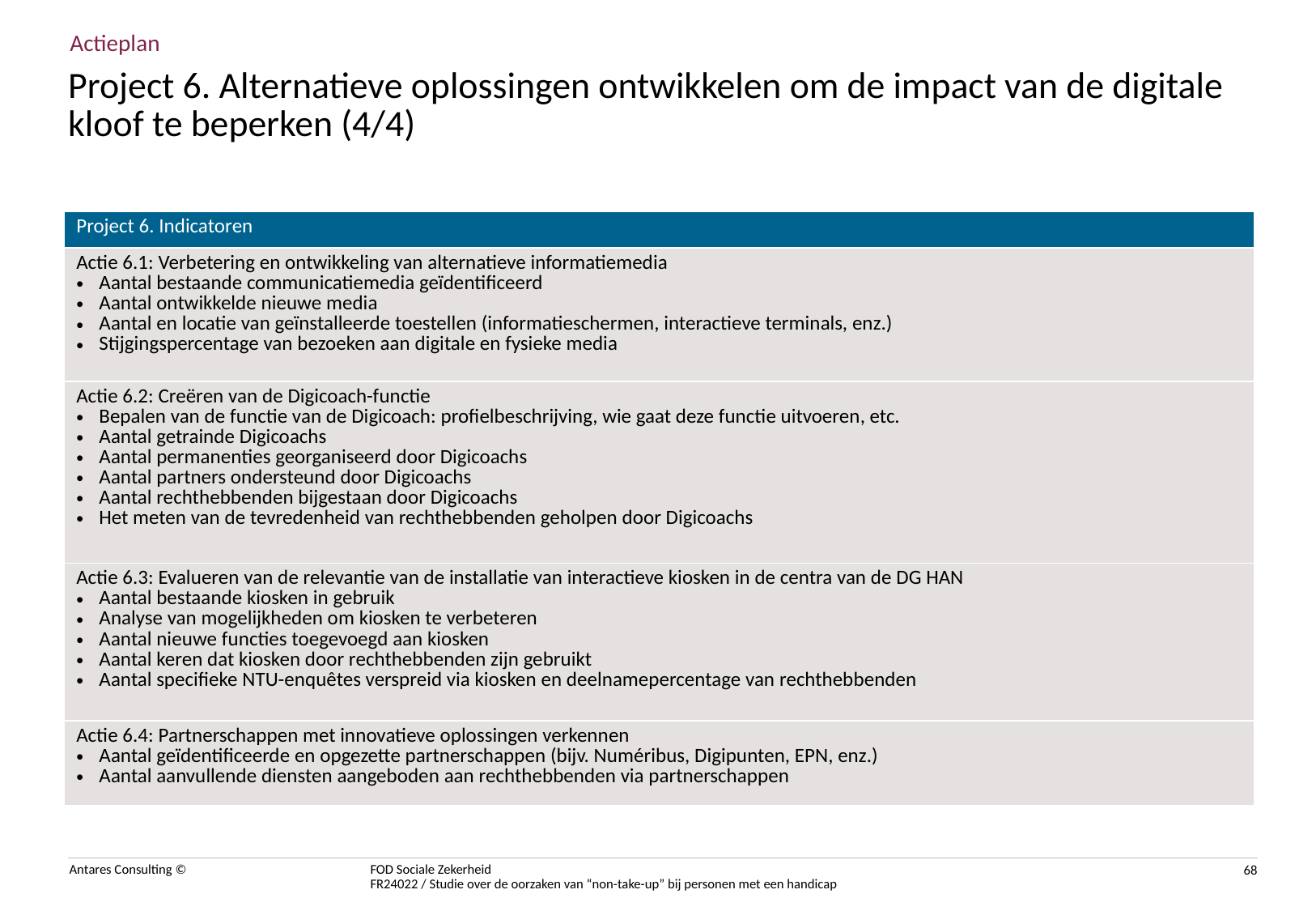

Actieplan
# Project 6. Alternatieve oplossingen ontwikkelen om de impact van de digitale kloof te beperken (4/4)
| Project 6. Indicatoren |
| --- |
| Actie 6.1: Verbetering en ontwikkeling van alternatieve informatiemedia Aantal bestaande communicatiemedia geïdentificeerd Aantal ontwikkelde nieuwe media Aantal en locatie van geïnstalleerde toestellen (informatieschermen, interactieve terminals, enz.) Stijgingspercentage van bezoeken aan digitale en fysieke media |
| Actie 6.2: Creëren van de Digicoach-functie Bepalen van de functie van de Digicoach: profielbeschrijving, wie gaat deze functie uitvoeren, etc. Aantal getrainde Digicoachs Aantal permanenties georganiseerd door Digicoachs Aantal partners ondersteund door Digicoachs Aantal rechthebbenden bijgestaan door Digicoachs Het meten van de tevredenheid van rechthebbenden geholpen door Digicoachs |
| Actie 6.3: Evalueren van de relevantie van de installatie van interactieve kiosken in de centra van de DG HAN Aantal bestaande kiosken in gebruik Analyse van mogelijkheden om kiosken te verbeteren Aantal nieuwe functies toegevoegd aan kiosken Aantal keren dat kiosken door rechthebbenden zijn gebruikt Aantal specifieke NTU-enquêtes verspreid via kiosken en deelnamepercentage van rechthebbenden |
| Actie 6.4: Partnerschappen met innovatieve oplossingen verkennen Aantal geïdentificeerde en opgezette partnerschappen (bijv. Numéribus, Digipunten, EPN, enz.) Aantal aanvullende diensten aangeboden aan rechthebbenden via partnerschappen |